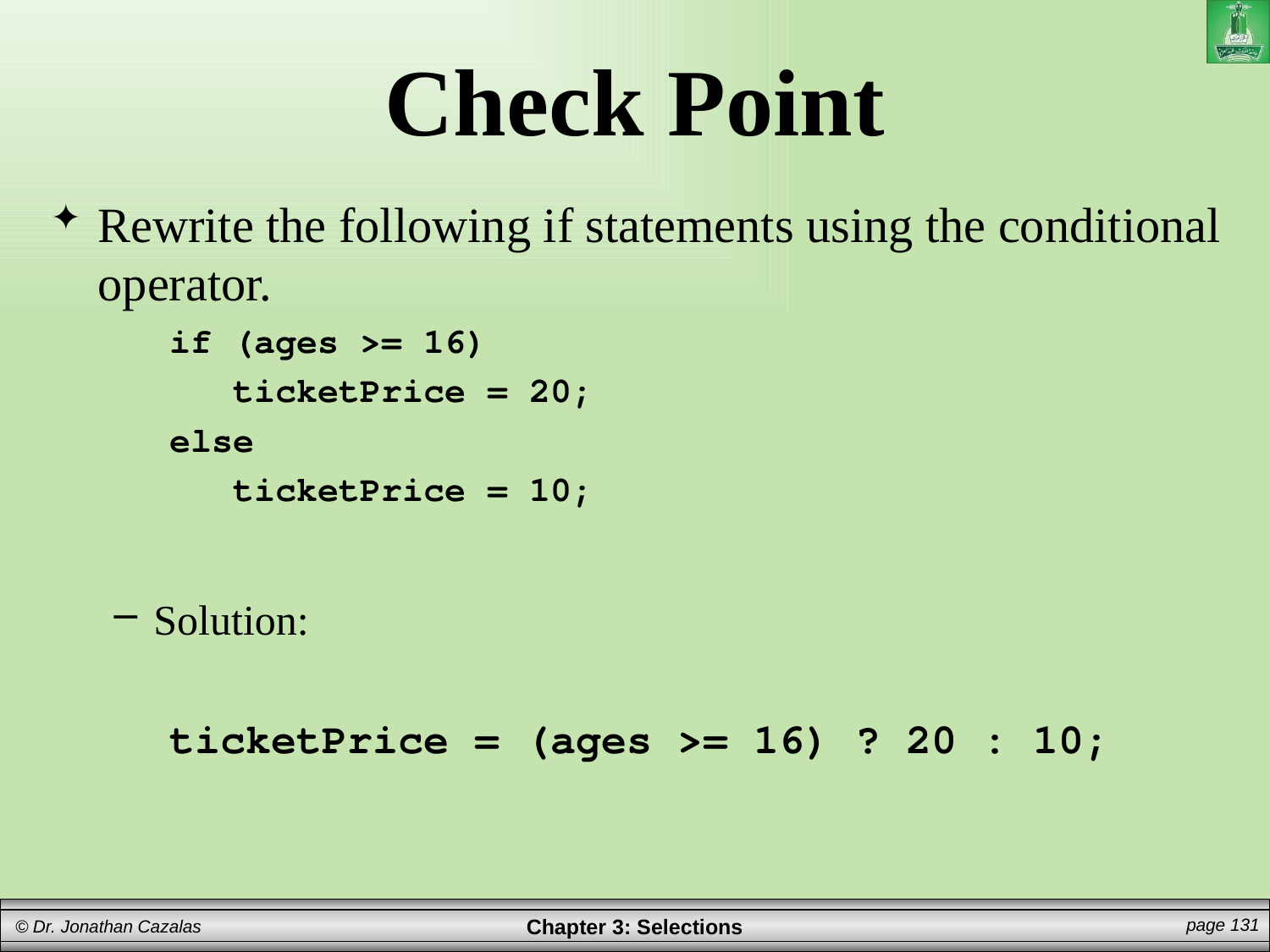

# Check Point
Rewrite the following if statements using the conditional operator.
if (ages >= 16)
   ticketPrice = 20;
else
   ticketPrice = 10;

Solution:

ticketPrice = (ages >= 16) ? 20 : 10;